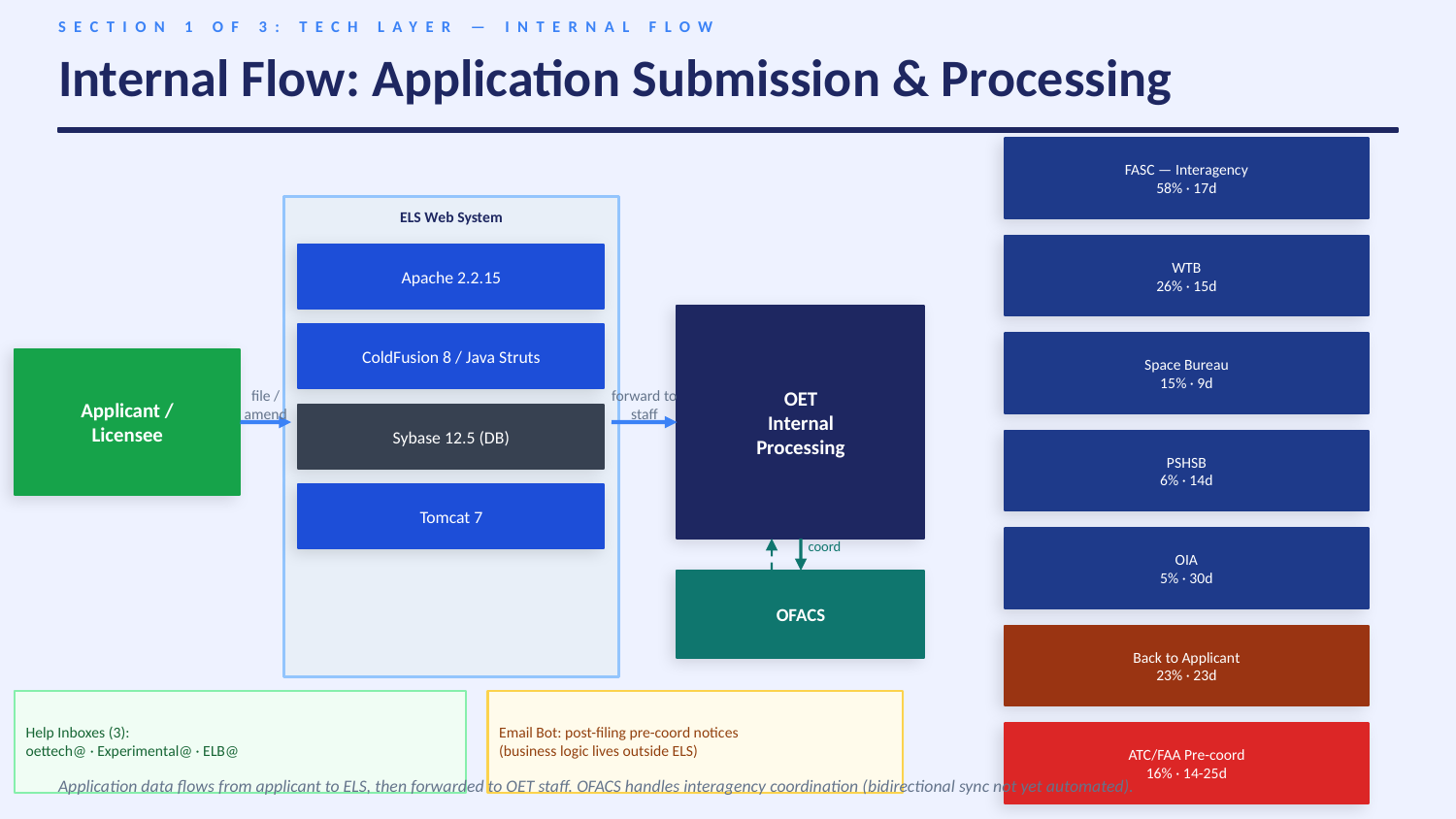

SECTION 1 OF 3: TECH LAYER — INTERNAL FLOW
Internal Flow: Application Submission & Processing

FASC — Interagency
58% · 17d

ELS Web System

WTB
26% · 15d

Apache 2.2.15

OET
Internal
Processing

ColdFusion 8 / Java Struts

Space Bureau
15% · 9d

Applicant /
Licensee
file / amend
forward to staff

Sybase 12.5 (DB)

PSHSB
6% · 14d

Tomcat 7

OIA
5% · 30d
coord

OFACS

Back to Applicant
23% · 23d

Help Inboxes (3):
oettech@ · Experimental@ · ELB@
Email Bot: post-filing pre-coord notices
(business logic lives outside ELS)

ATC/FAA Pre-coord
16% · 14-25d
Application data flows from applicant to ELS, then forwarded to OET staff. OFACS handles interagency coordination (bidirectional sync not yet automated).